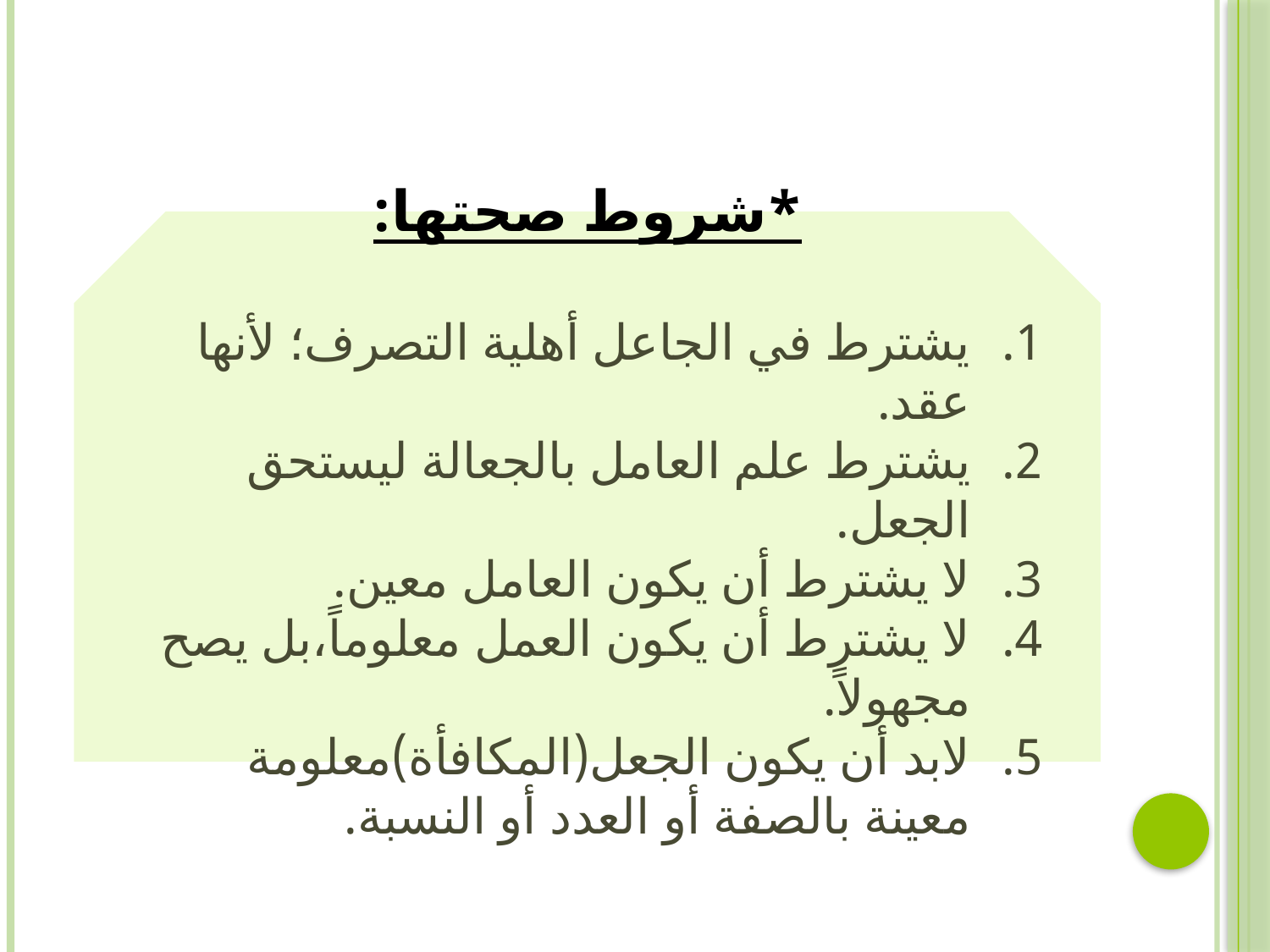

*شروط صحتها:

يشترط في الجاعل أهلية التصرف؛ لأنها عقد.
يشترط علم العامل بالجعالة ليستحق الجعل.
لا يشترط أن يكون العامل معين.
لا يشترط أن يكون العمل معلوماً،بل يصح مجهولاً.
لابد أن يكون الجعل(المكافأة)معلومة معينة بالصفة أو العدد أو النسبة.